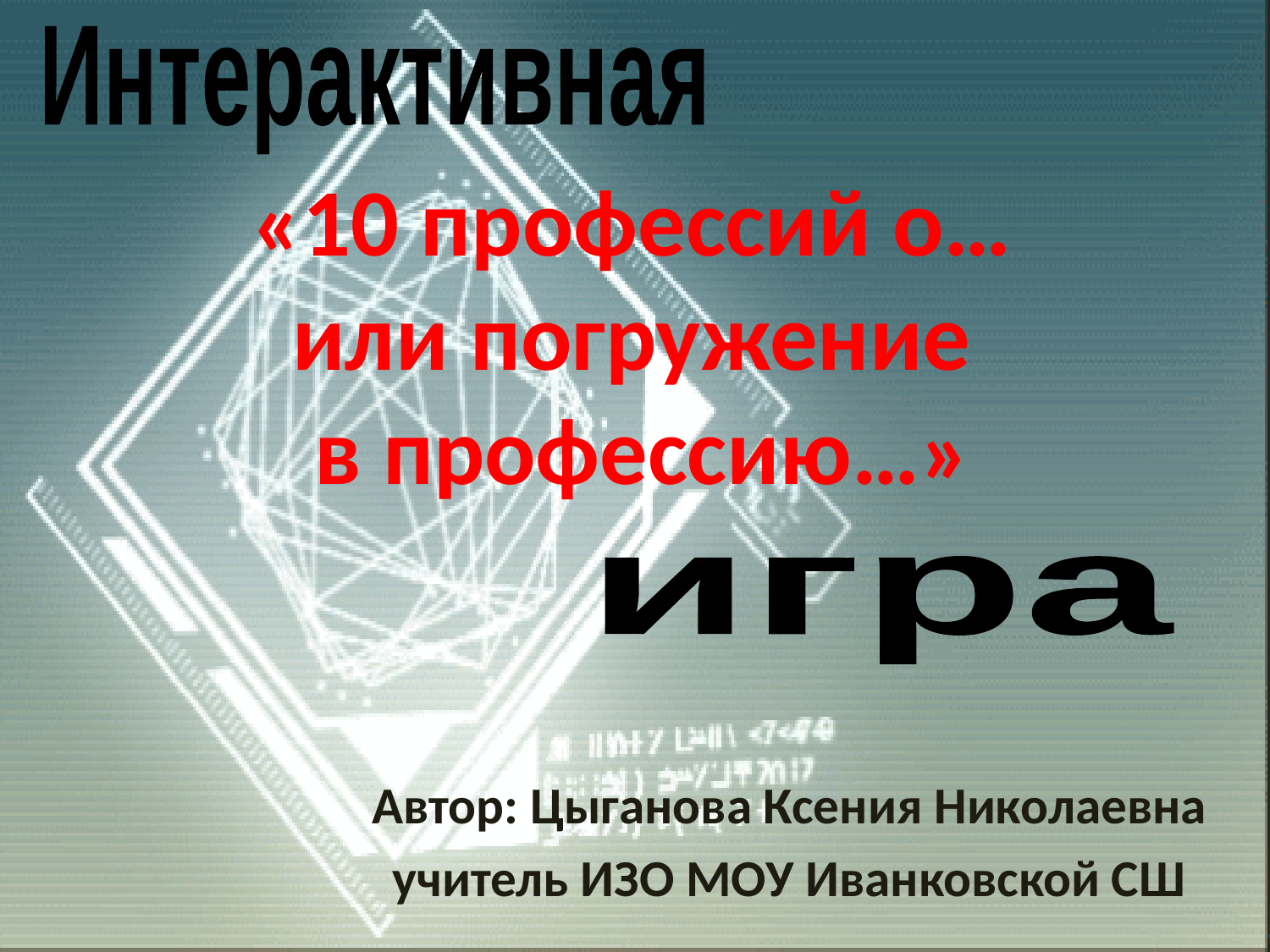

Интерактивная
«10 профессий о…
или погружение
в профессию…»
игра
Автор: Цыганова Ксения Николаевна
учитель ИЗО МОУ Иванковской СШ